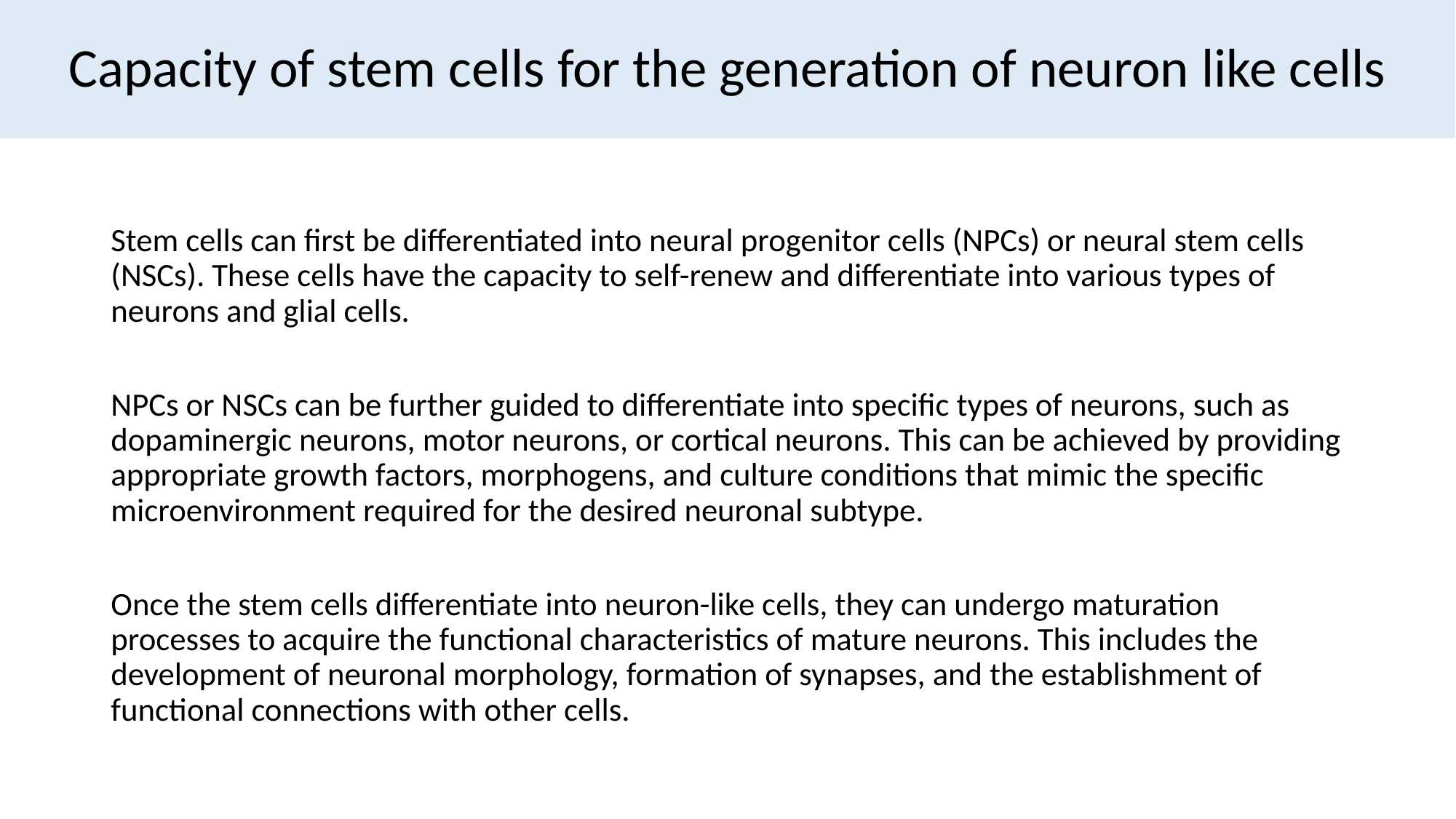

# Capacity of stem cells for the generation of neuron like cells
Stem cells can first be differentiated into neural progenitor cells (NPCs) or neural stem cells (NSCs). These cells have the capacity to self-renew and differentiate into various types of neurons and glial cells.

NPCs or NSCs can be further guided to differentiate into specific types of neurons, such as dopaminergic neurons, motor neurons, or cortical neurons. This can be achieved by providing appropriate growth factors, morphogens, and culture conditions that mimic the specific microenvironment required for the desired neuronal subtype.

Once the stem cells differentiate into neuron-like cells, they can undergo maturation processes to acquire the functional characteristics of mature neurons. This includes the development of neuronal morphology, formation of synapses, and the establishment of functional connections with other cells.